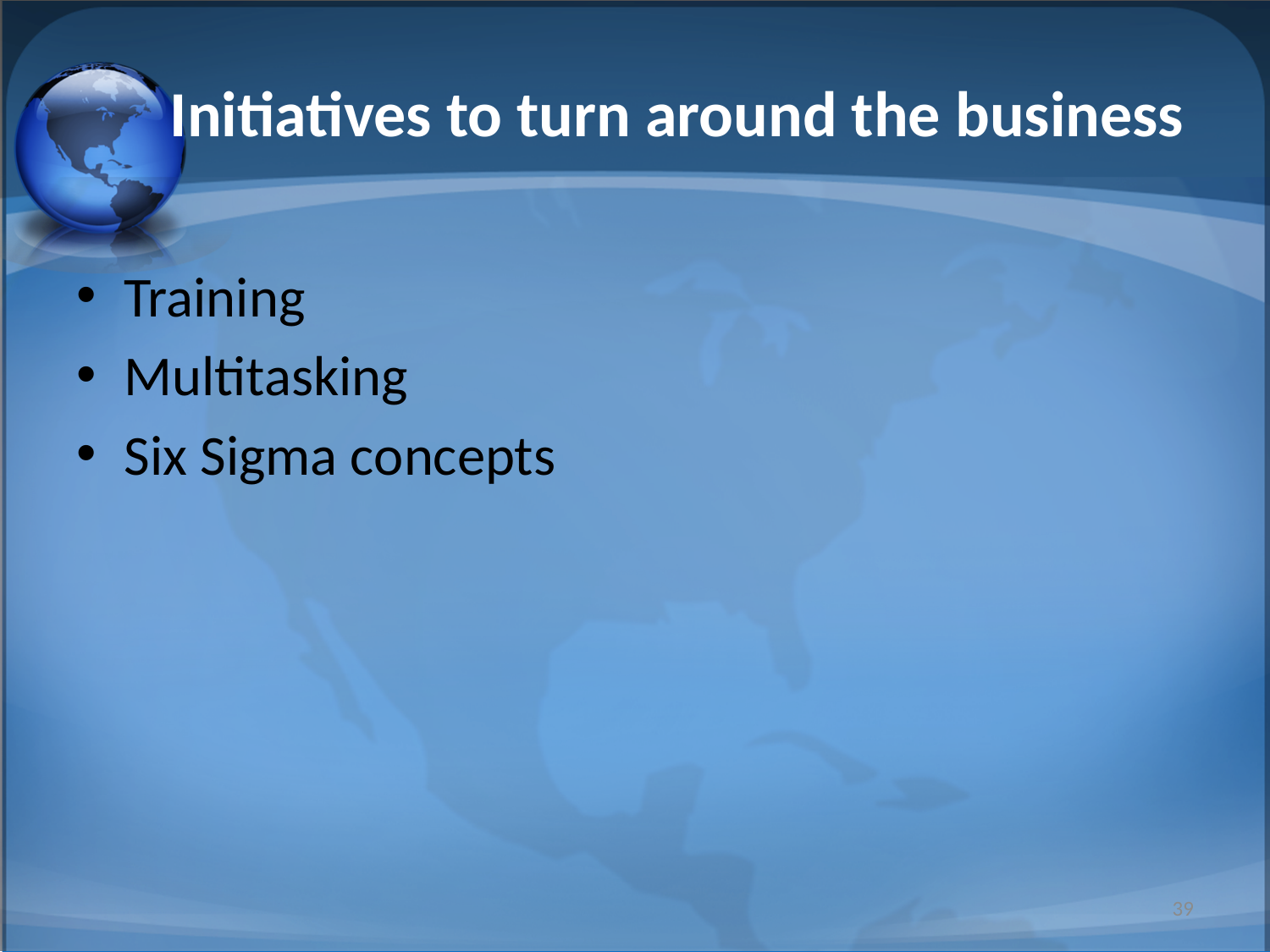

# Initiatives to turn around the business
Training
Multitasking
Six Sigma concepts

39